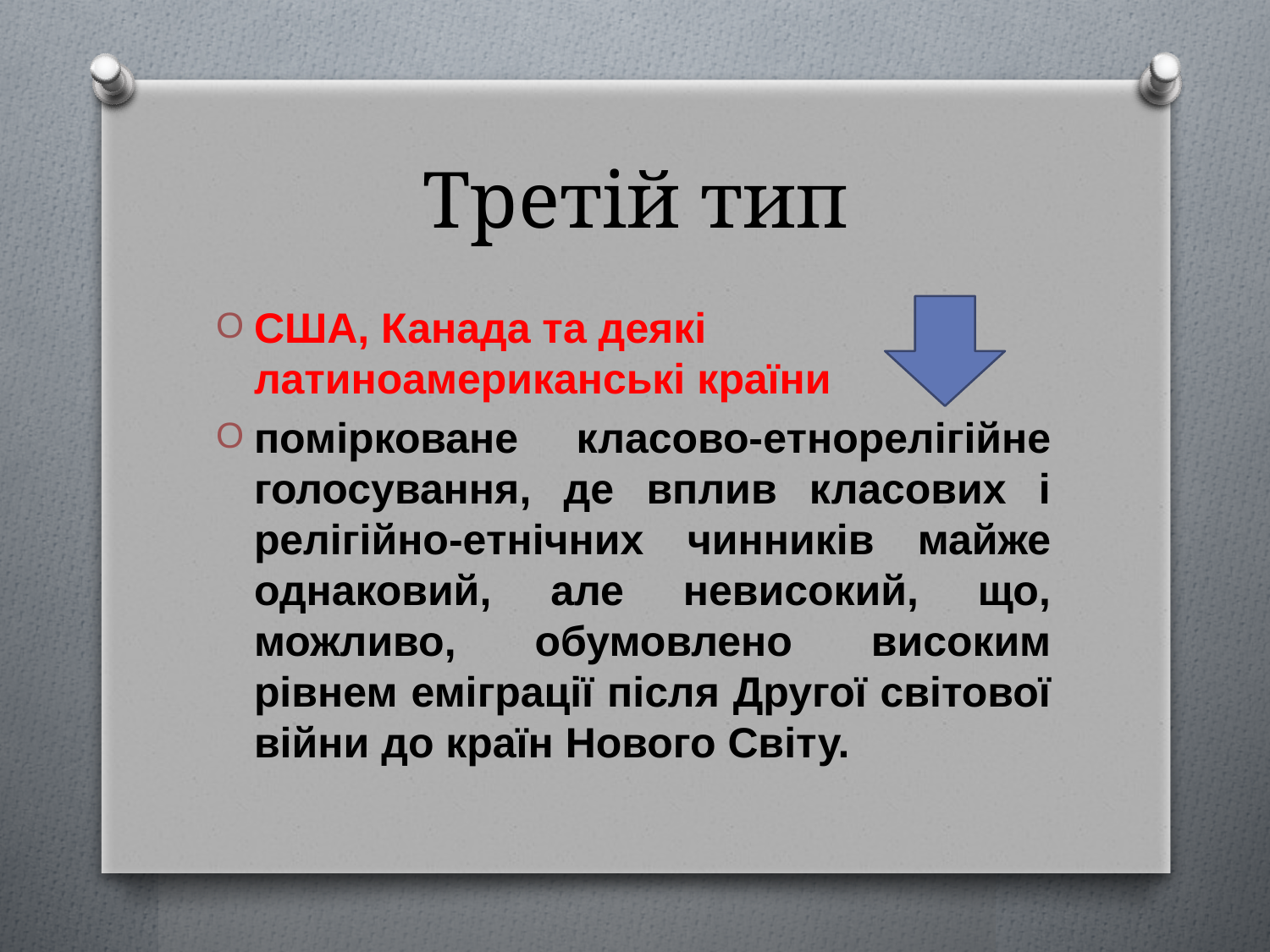

# Третій тип
США, Канада та деякі латиноамериканські країни
помірковане класово-етнорелігійне голосування, де вплив класових і релігійно-етнічних чинників майже однаковий, але невисокий, що, можливо, обумовлено високим рівнем еміграції після Другої світової війни до країн Нового Світу.